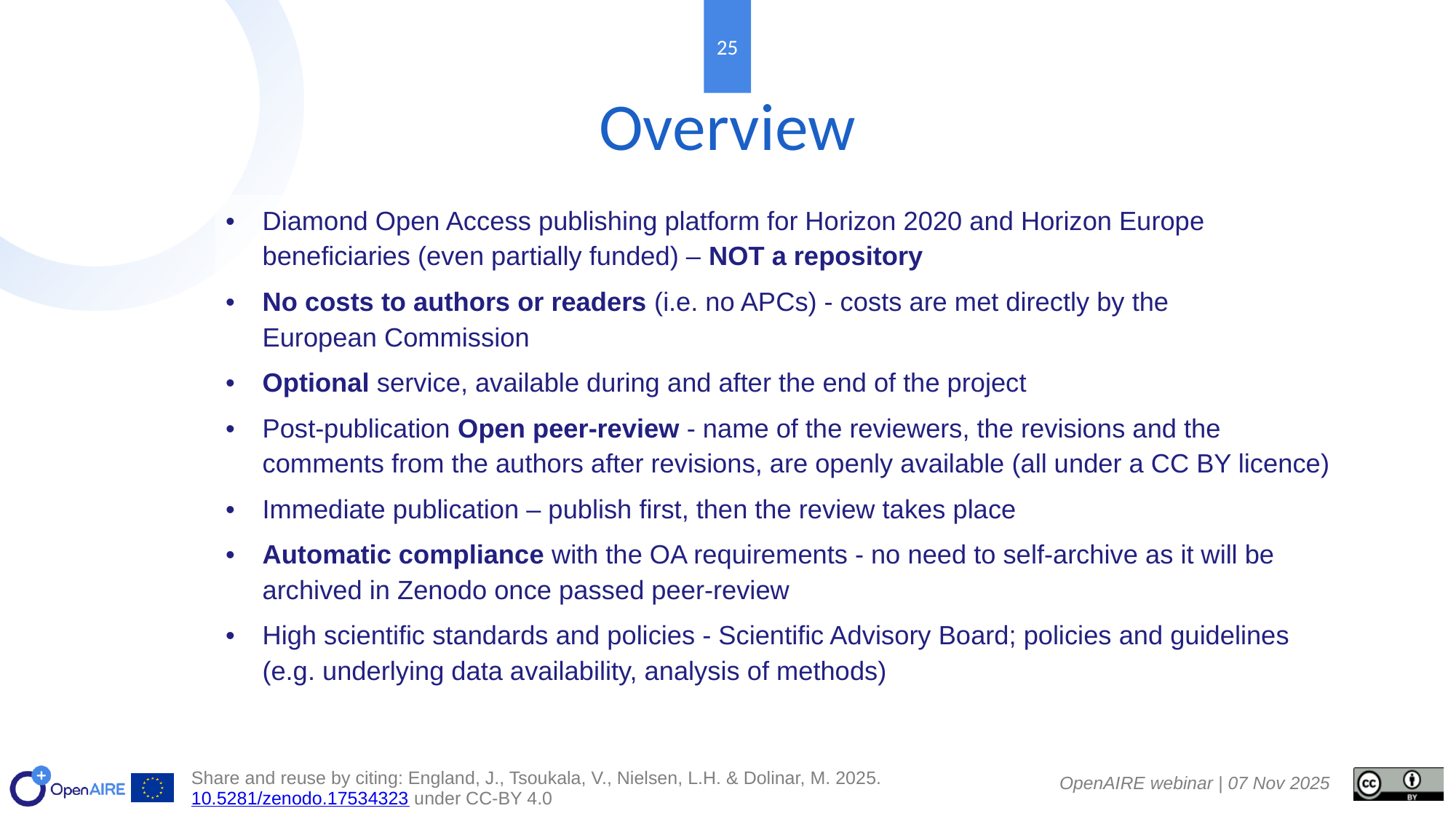

25
Overview
# Diamond Open Access publishing platform for Horizon 2020 and Horizon Europe beneficiaries (even partially funded) – NOT a repository
No costs to authors or readers (i.e. no APCs) - costs are met directly by the European Commission
Optional service, available during and after the end of the project
Post-publication Open peer-review - name of the reviewers, the revisions and the comments from the authors after revisions, are openly available (all under a CC BY licence)
Immediate publication – publish first, then the review takes place
Automatic compliance with the OA requirements - no need to self-archive as it will be archived in Zenodo once passed peer-review
High scientific standards and policies - Scientific Advisory Board; policies and guidelines (e.g. underlying data availability, analysis of methods)